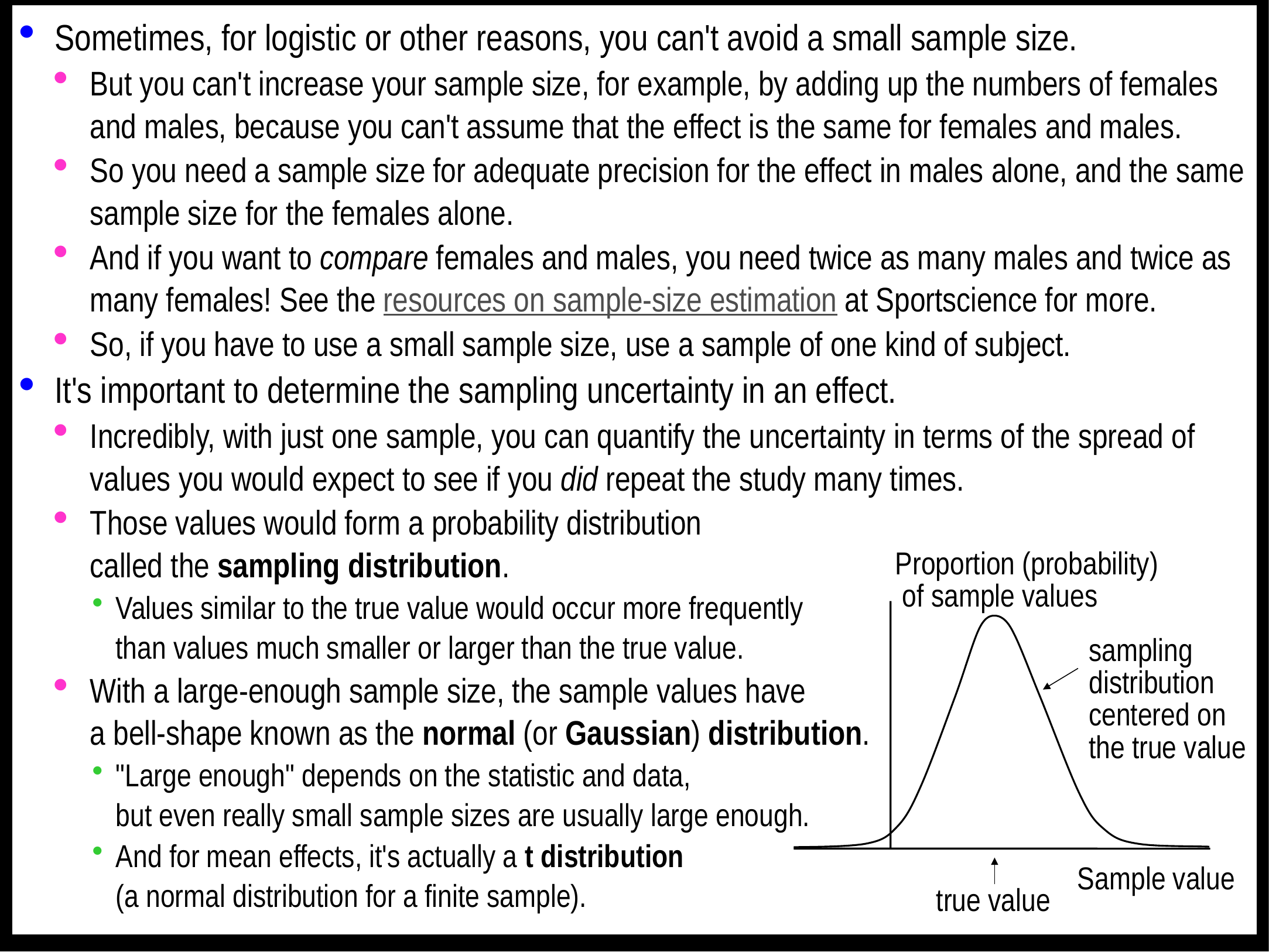

Sometimes, for logistic or other reasons, you can't avoid a small sample size.
But you can't increase your sample size, for example, by adding up the numbers of females and males, because you can't assume that the effect is the same for females and males.
So you need a sample size for adequate precision for the effect in males alone, and the same sample size for the females alone.
And if you want to compare females and males, you need twice as many males and twice as many females! See the resources on sample-size estimation at Sportscience for more.
So, if you have to use a small sample size, use a sample of one kind of subject.
It's important to determine the sampling uncertainty in an effect.
Incredibly, with just one sample, you can quantify the uncertainty in terms of the spread of values you would expect to see if you did repeat the study many times.
Those values would form a probability distribution
called the sampling distribution.
Values similar to the true value would occur more frequently
than values much smaller or larger than the true value.
With a large-enough sample size, the sample values have
a bell-shape known as the normal (or Gaussian) distribution.
"Large enough" depends on the statistic and data,
but even really small sample sizes are usually large enough.
And for mean effects, it's actually a t distribution
(a normal distribution for a finite sample).

Proportion (probability)
 of sample values

Sample value

sampling
distribution
centered on
the true value
true value